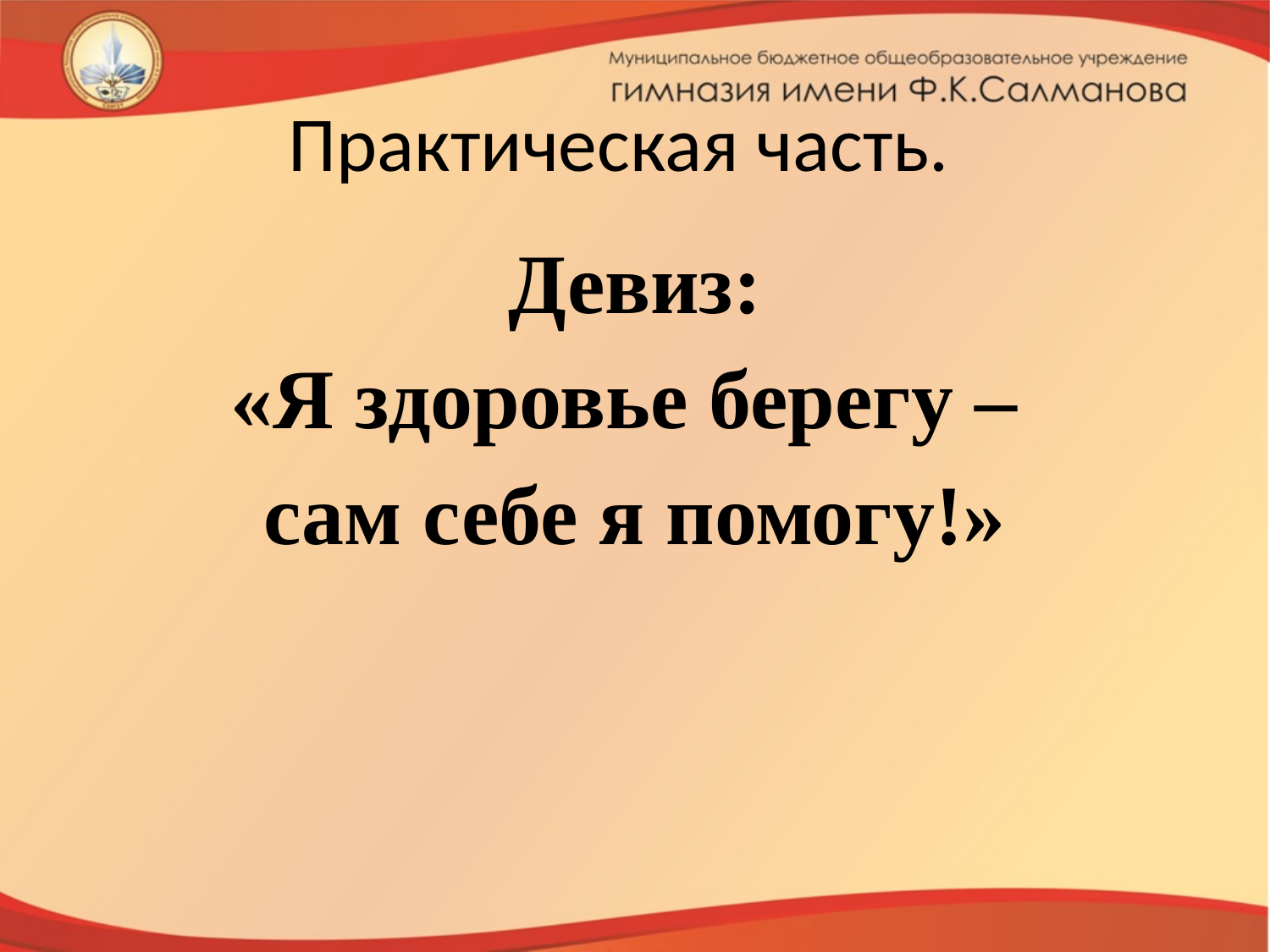

# Практическая часть.
Девиз:
«Я здоровье берегу –
сам себе я помогу!»